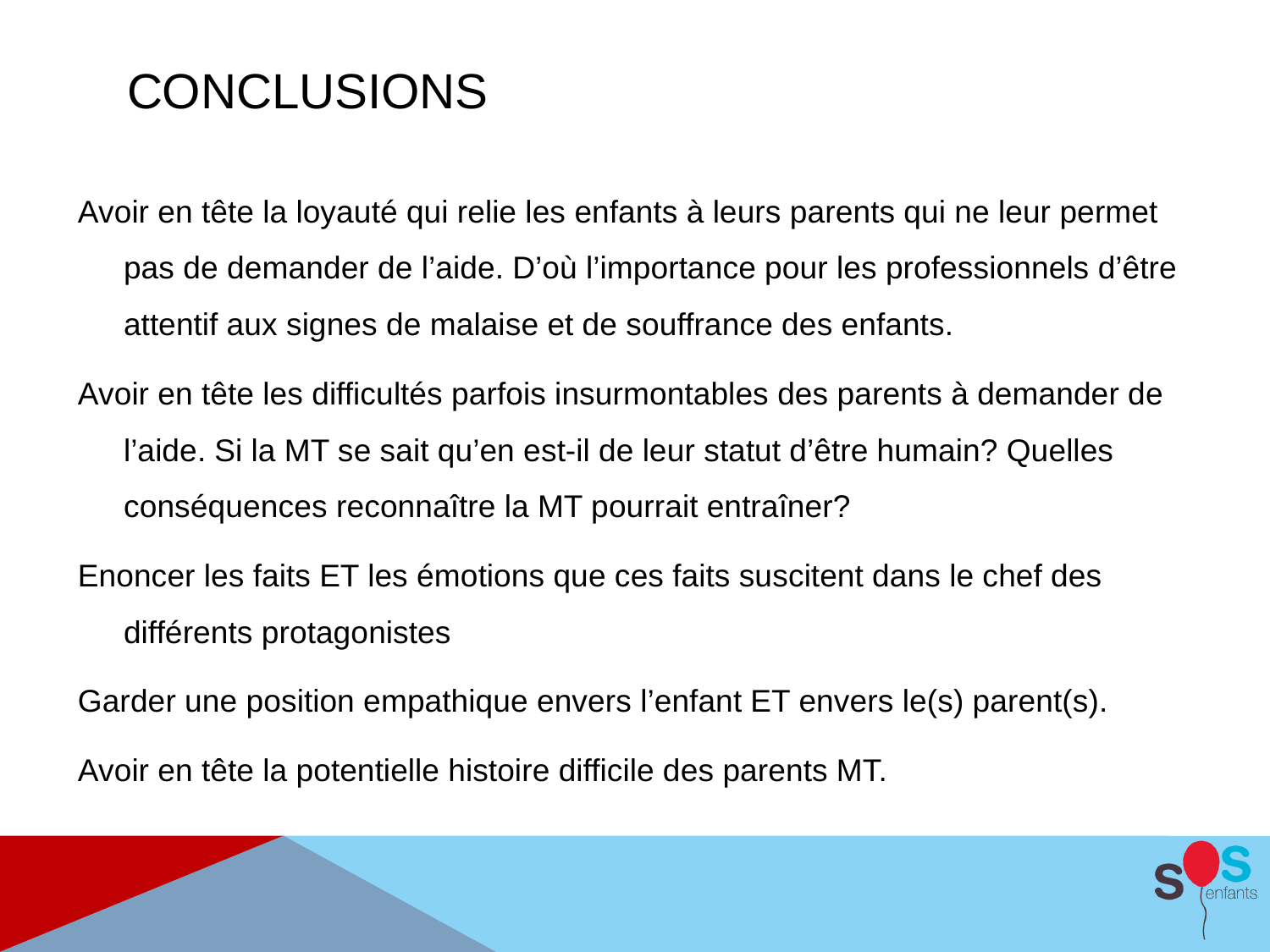

# Conclusions
Avoir en tête la loyauté qui relie les enfants à leurs parents qui ne leur permet pas de demander de l’aide. D’où l’importance pour les professionnels d’être attentif aux signes de malaise et de souffrance des enfants.
Avoir en tête les difficultés parfois insurmontables des parents à demander de l’aide. Si la MT se sait qu’en est-il de leur statut d’être humain? Quelles conséquences reconnaître la MT pourrait entraîner?
Enoncer les faits ET les émotions que ces faits suscitent dans le chef des différents protagonistes
Garder une position empathique envers l’enfant ET envers le(s) parent(s).
Avoir en tête la potentielle histoire difficile des parents MT.